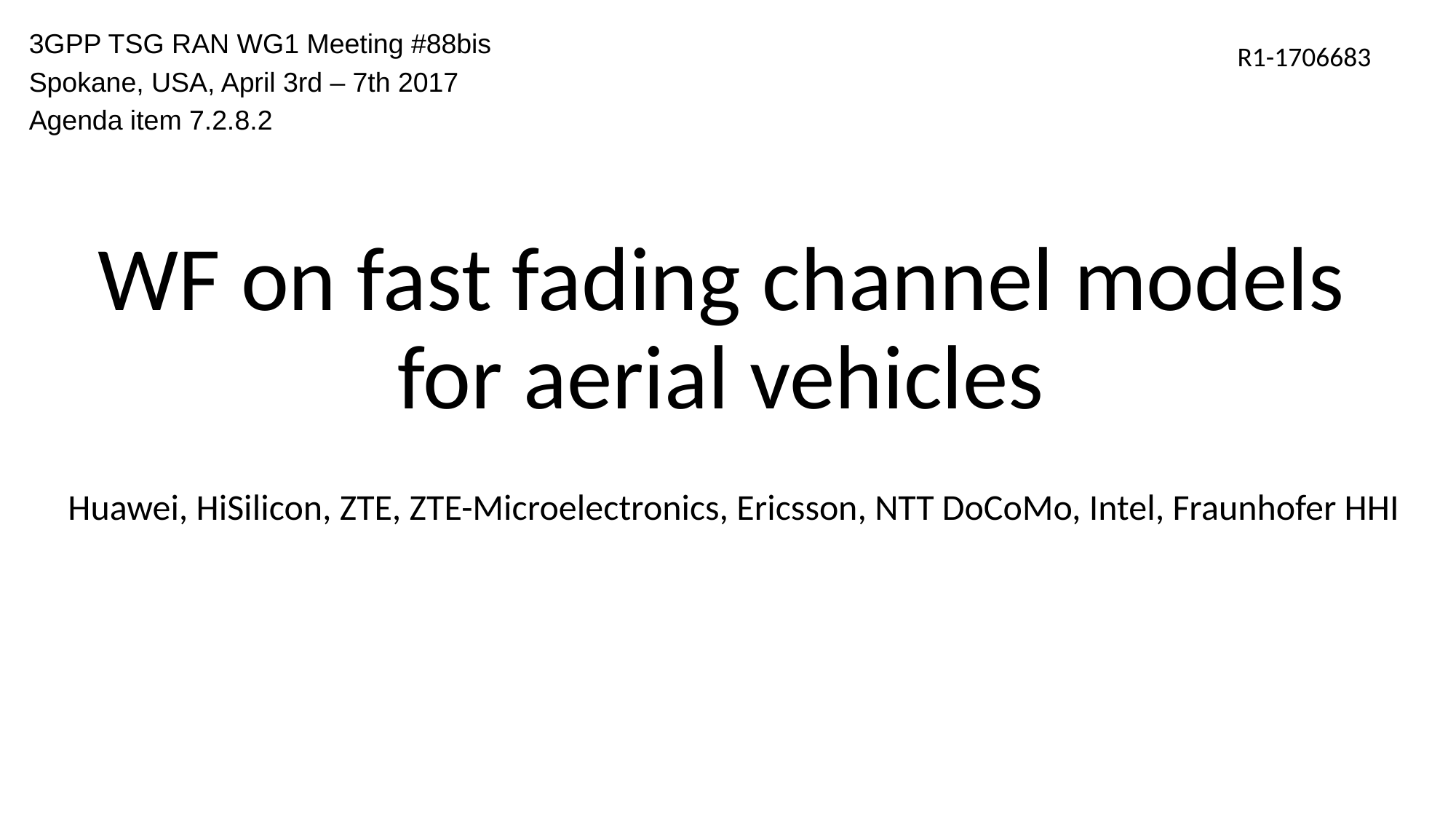

3GPP TSG RAN WG1 Meeting #88bis
Spokane, USA, April 3rd – 7th 2017
Agenda item 7.2.8.2
R1-1706683
# WF on fast fading channel models for aerial vehicles
Huawei, HiSilicon, ZTE, ZTE-Microelectronics, Ericsson, NTT DoCoMo, Intel, Fraunhofer HHI